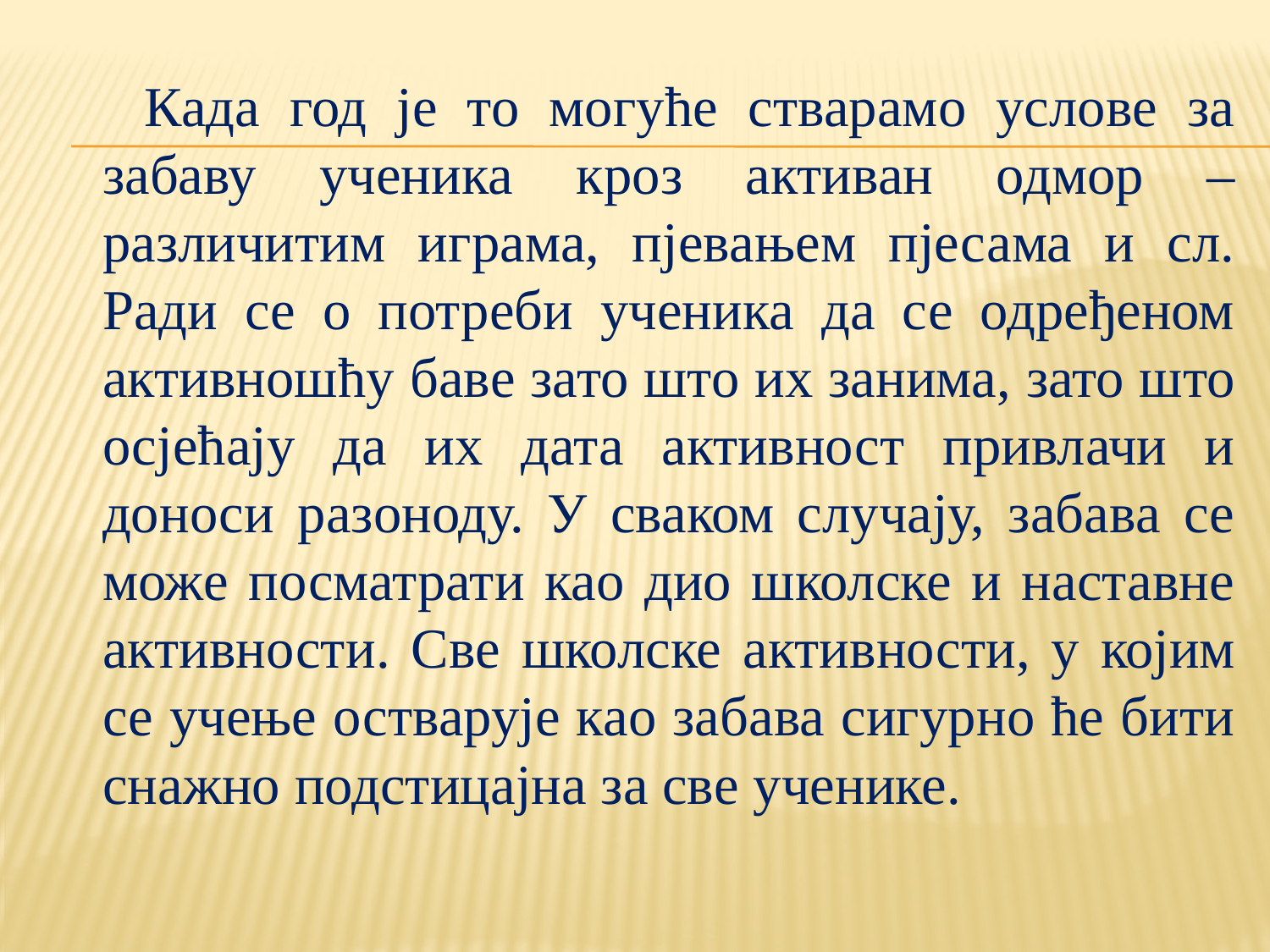

#
   Када год је то могуће стварамо услове за забаву ученика кроз активан одмор –различитим играма, пјевањем пјесама и сл. Ради се о потреби ученика да се одређеном активношћу баве зато што их занима, зато што осјећају да их дата активност привлачи и доноси разоноду. У сваком случају, забава се може посматрати као дио школске и наставне активности. Све школске активности, у којим се учење остварује као забава сигурно ће бити снажно подстицајна за све ученике.